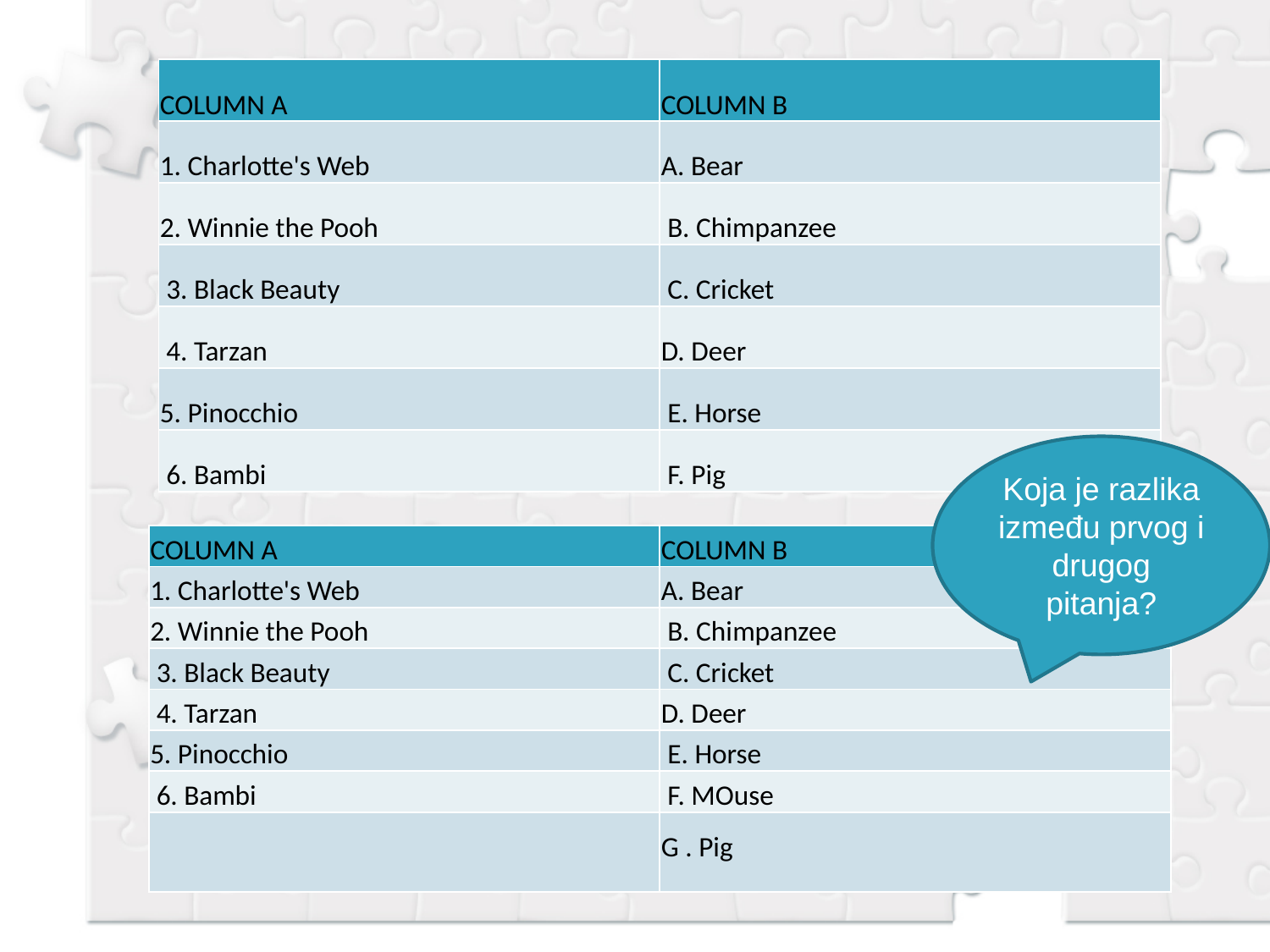

| COLUMN A | COLUMN B |
| --- | --- |
| 1. Charlotte's Web | A. Bear |
| 2. Winnie the Pooh | B. Chimpanzee |
| 3. Black Beauty | C. Cricket |
| 4. Tarzan | D. Deer |
| 5. Pinocchio | E. Horse |
| 6. Bambi | F. Pig |
Koja je razlika između prvog i drugog pitanja?
| COLUMN A | COLUMN B |
| --- | --- |
| 1. Charlotte's Web | A. Bear |
| 2. Winnie the Pooh | B. Chimpanzee |
| 3. Black Beauty | C. Cricket |
| 4. Tarzan | D. Deer |
| 5. Pinocchio | E. Horse |
| 6. Bambi | F. MOuse |
|  | G . Pig |